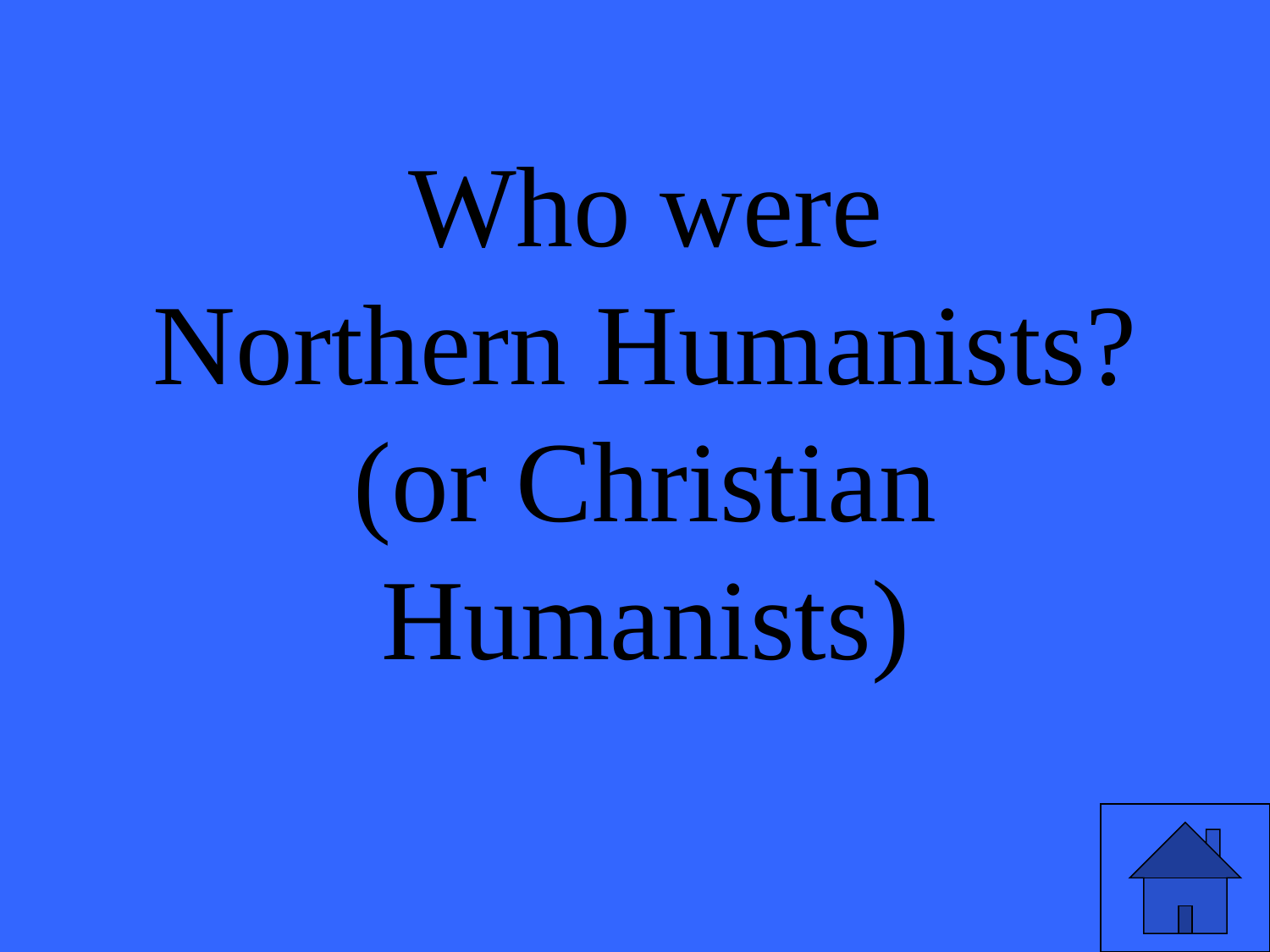

# Who were Northern Humanists? (or Christian Humanists)